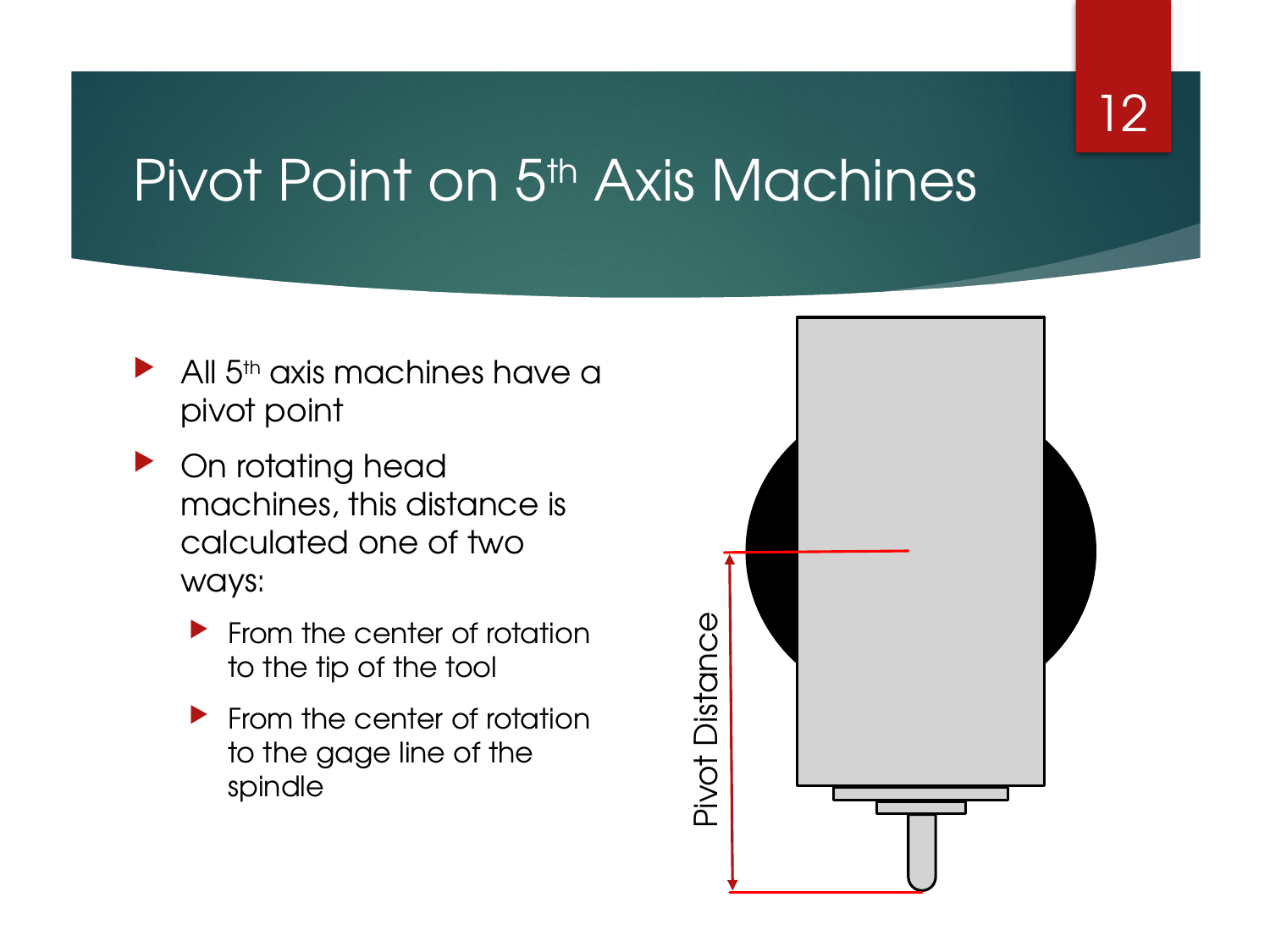

12
# Pivot Point on 5th Axis Machines

All 5th axis machines have a pivot point
On rotating head machines, this distance is calculated one of two ways:
From the center of rotation to the tip of the tool
From the center of rotation to the gage line of the spindle

Pivot Distance